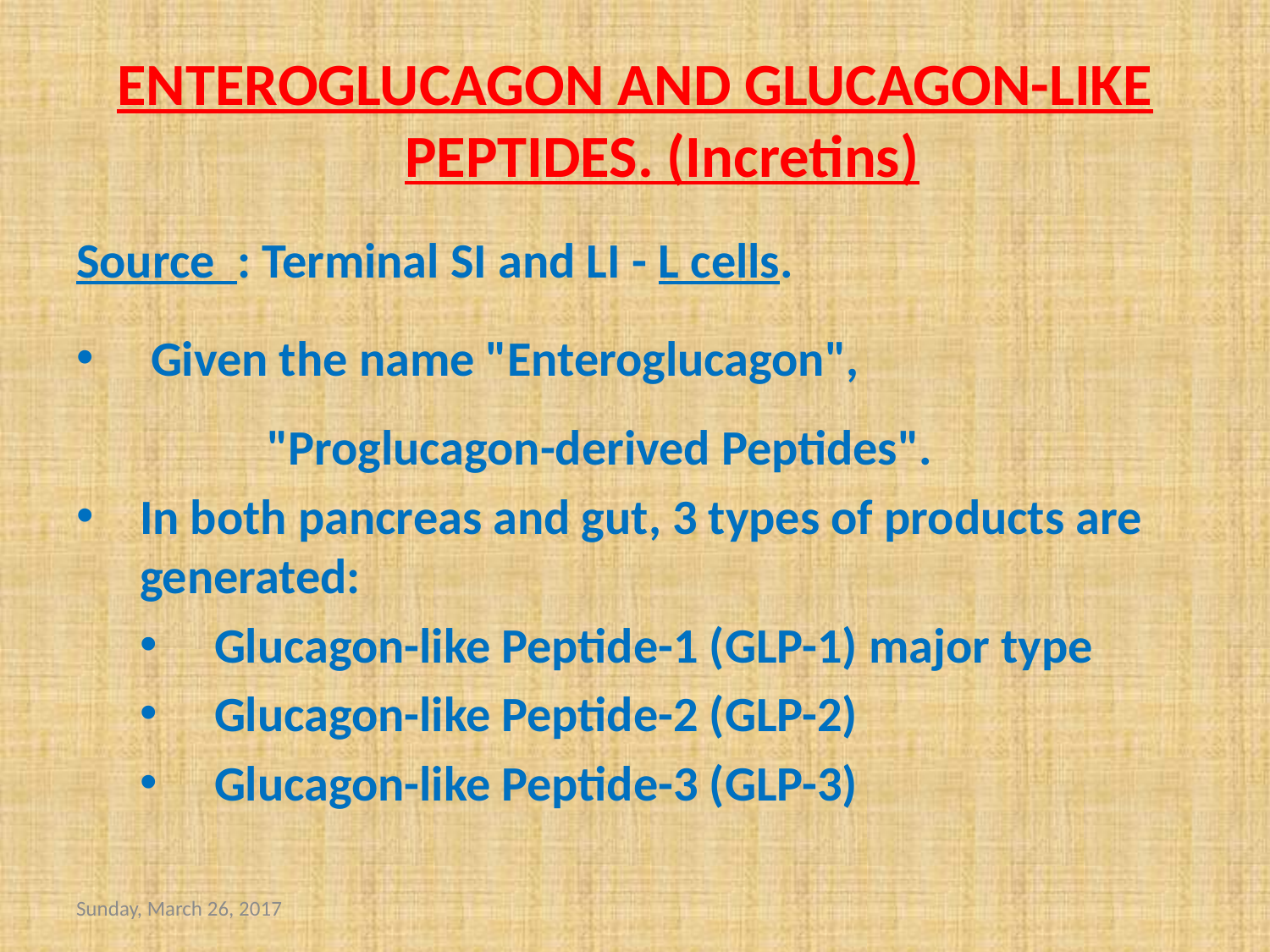

# ENTEROGLUCAGON AND GLUCAGON-LIKE PEPTIDES. (Incretins)
Source  : Terminal SI and LI - L cells.
 Given the name "Enteroglucagon", 				"Proglucagon-derived Peptides".
In both pancreas and gut, 3 types of products are generated:
 Glucagon-like Peptide-1 (GLP-1) major type
 Glucagon-like Peptide-2 (GLP-2)
 Glucagon-like Peptide-3 (GLP-3)

Sunday, March 26, 2017